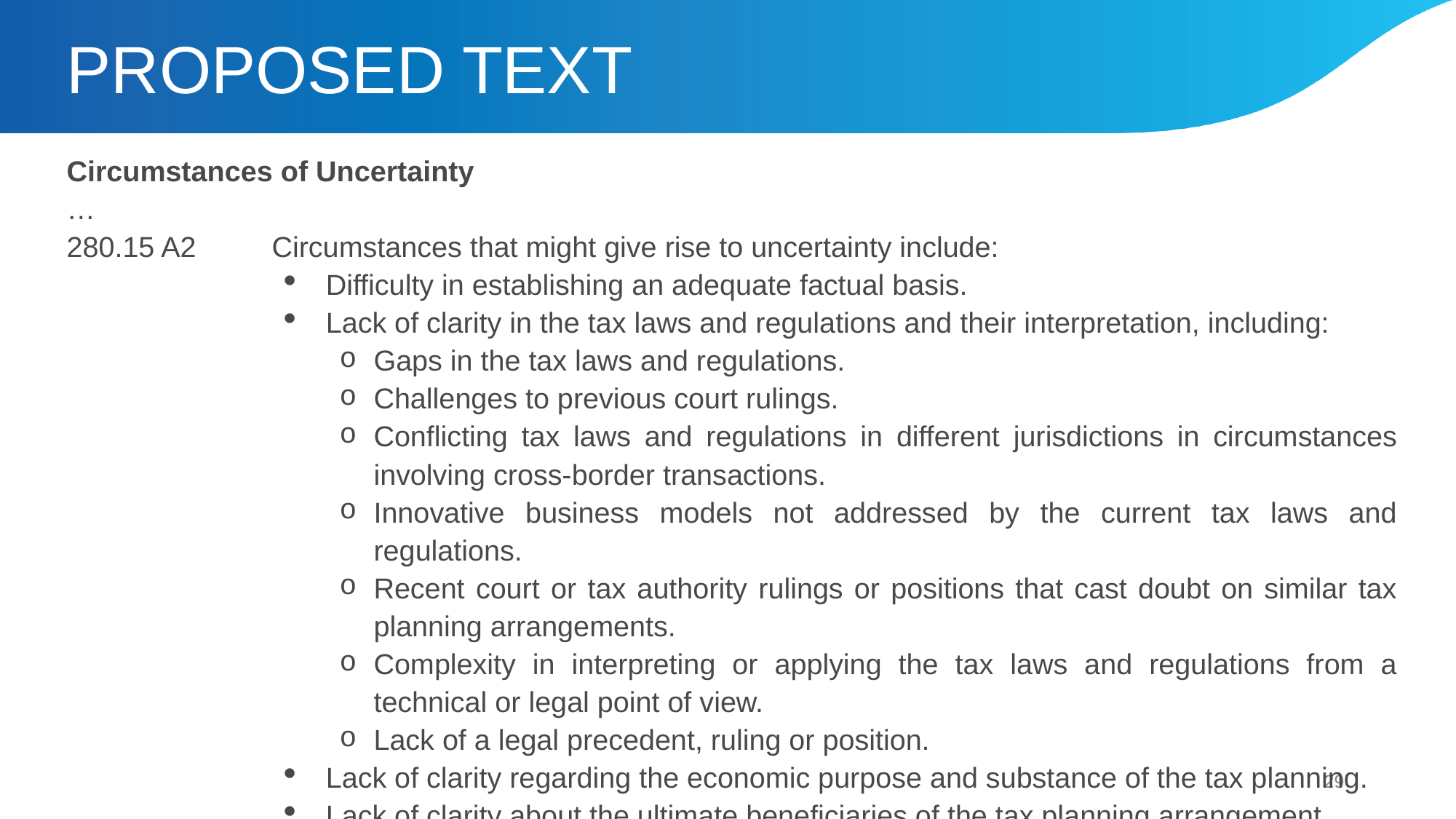

# PROPOSED TEXT
Circumstances of Uncertainty
…
280.15 A2	Circumstances that might give rise to uncertainty include:
Difficulty in establishing an adequate factual basis.
Lack of clarity in the tax laws and regulations and their interpretation, including:
Gaps in the tax laws and regulations.
Challenges to previous court rulings.
Conflicting tax laws and regulations in different jurisdictions in circumstances involving cross-border transactions.
Innovative business models not addressed by the current tax laws and regulations.
Recent court or tax authority rulings or positions that cast doubt on similar tax planning arrangements.
Complexity in interpreting or applying the tax laws and regulations from a technical or legal point of view.
Lack of a legal precedent, ruling or position.
Lack of clarity regarding the economic purpose and substance of the tax planning.
Lack of clarity about the ultimate beneficiaries of the tax planning arrangement.
29